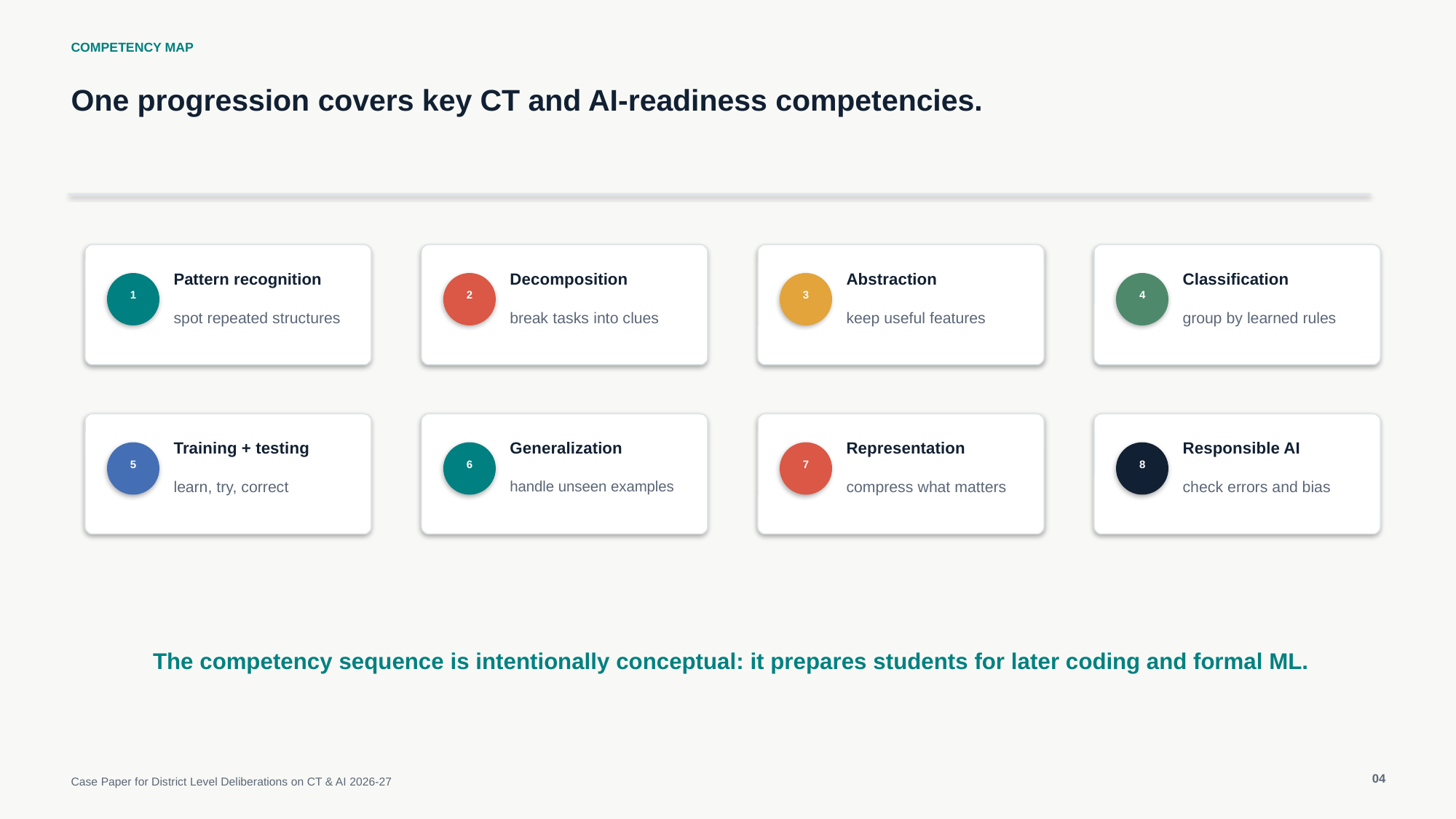

COMPETENCY MAP
One progression covers key CT and AI-readiness competencies.

Pattern recognition
Decomposition
Abstraction
Classification

1
2
3
4
spot repeated structures
break tasks into clues
keep useful features
group by learned rules

Training + testing
Generalization
Representation
Responsible AI

5
6
7
8
learn, try, correct
handle unseen examples
compress what matters
check errors and bias
The competency sequence is intentionally conceptual: it prepares students for later coding and formal ML.
04
Case Paper for District Level Deliberations on CT & AI 2026-27